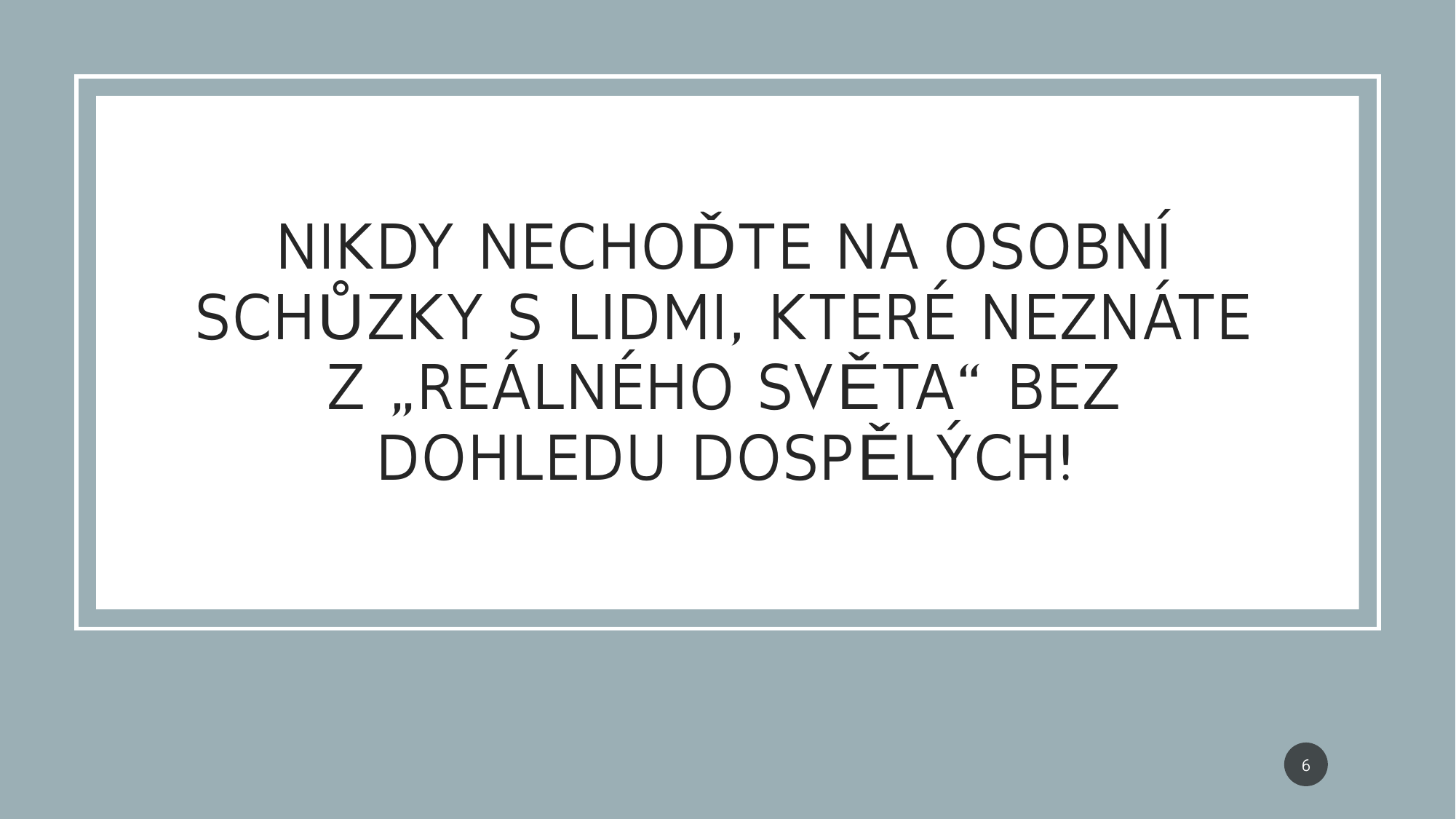

# Nikdy nechoďte na osobní schůzky s lidmi, které neznáte z „reálného světa“ bez dohledu dospělých!
6